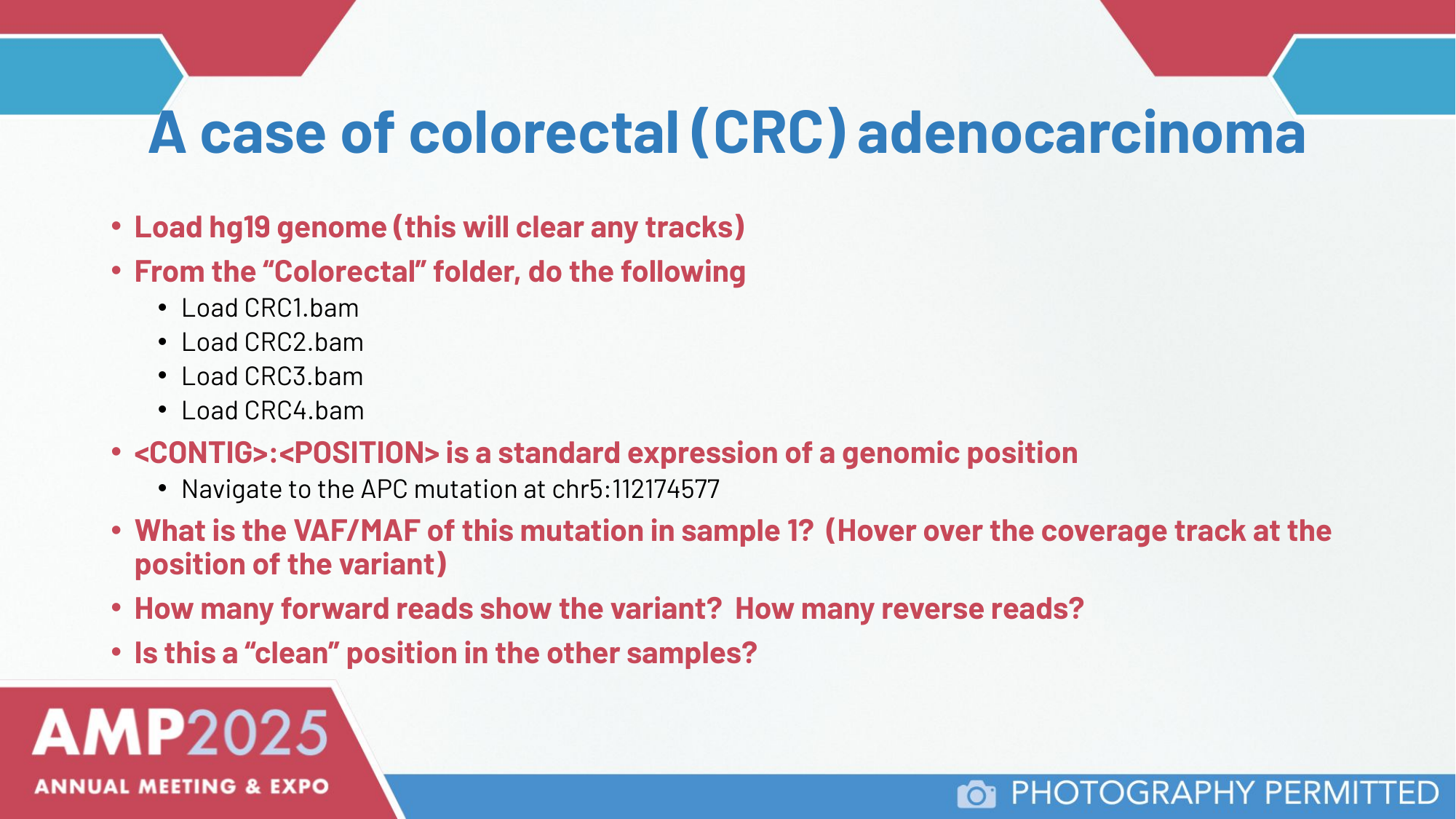

A case of colorectal (CRC) adenocarcinoma
Load hg19 genome (this will clear any tracks)
From the “Colorectal” folder, do the following
Load CRC1.bam
Load CRC2.bam
Load CRC3.bam
Load CRC4.bam
<CONTIG>:<POSITION> is a standard expression of a genomic position
Navigate to the APC mutation at chr5:112174577
What is the VAF/MAF of this mutation in sample 1?  (Hover over the coverage track at the position of the variant)
How many forward reads show the variant?  How many reverse reads?
Is this a “clean” position in the other samples?